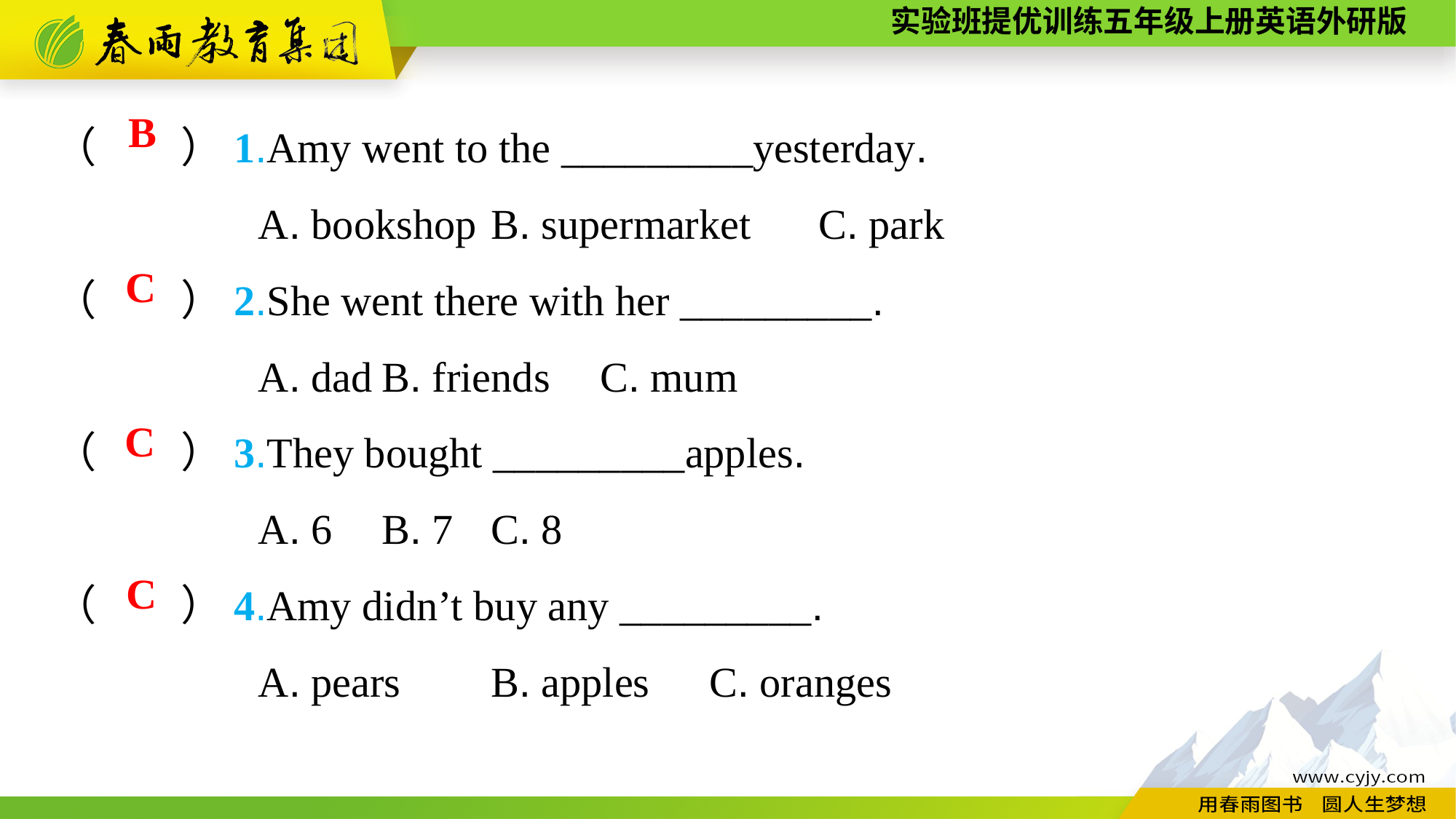

（　　）1.Amy went to the _________yesterday.
A. bookshop	B. supermarket	C. park
（　　）2.She went there with her _________.
A. dad	B. friends	C. mum
（　　）3.They bought _________apples.
A. 6	B. 7	C. 8
（　　）4.Amy didn’t buy any _________.
A. pears	B. apples	C. oranges
B
C
C
C